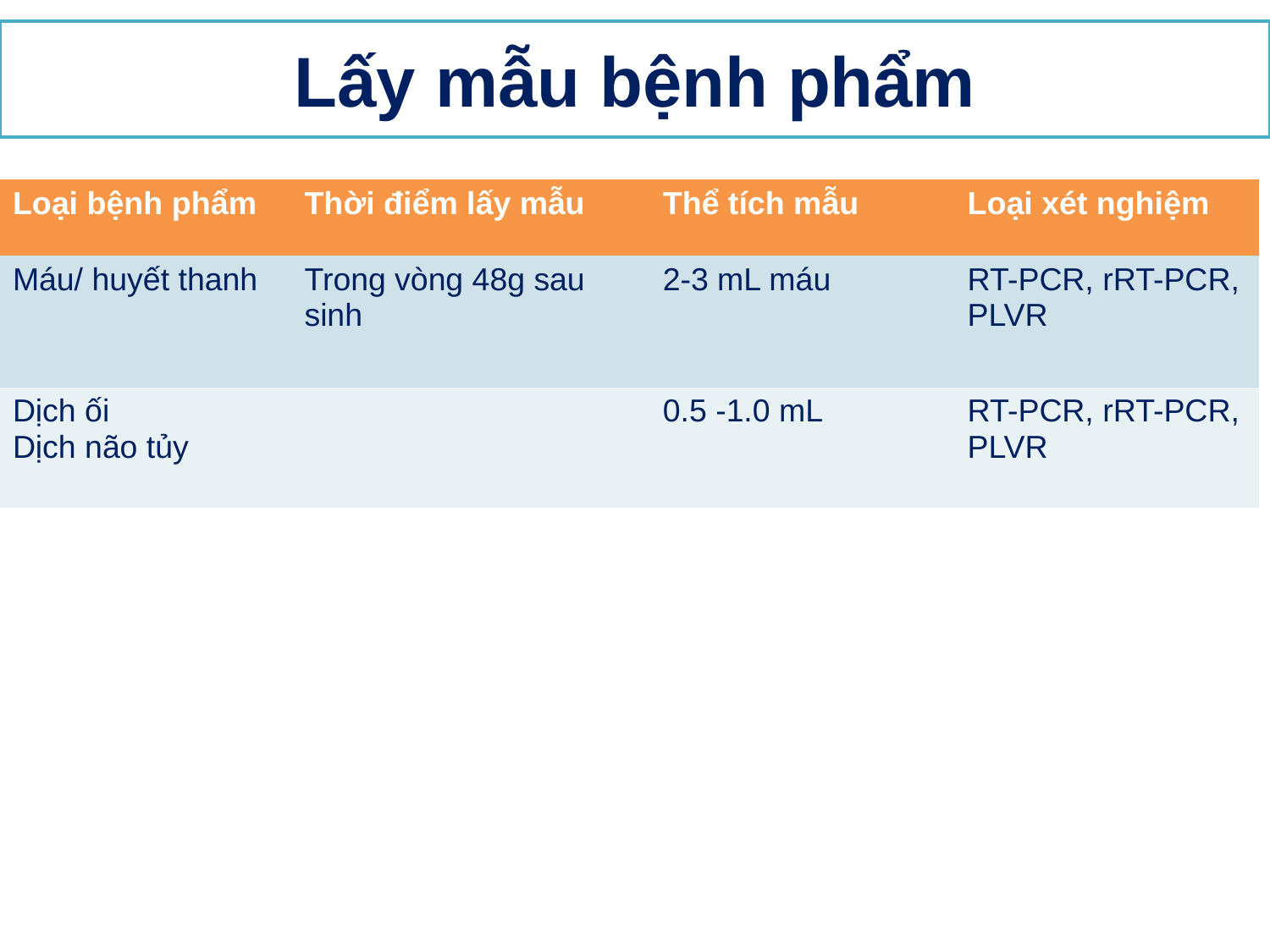

Lấy mẫu bệnh phẩm
| Loại bệnh phẩm | Thời điểm lấy mẫu | Thể tích mẫu | Loại xét nghiệm |
| --- | --- | --- | --- |
| Máu/ huyết thanh | Trong vòng 48g sau sinh | 2-3 mL máu | RT-PCR, rRT-PCR, PLVR |
| Dịch ối Dịch não tủy |  | 0.5 -1.0 mL | RT-PCR, rRT-PCR, PLVR |